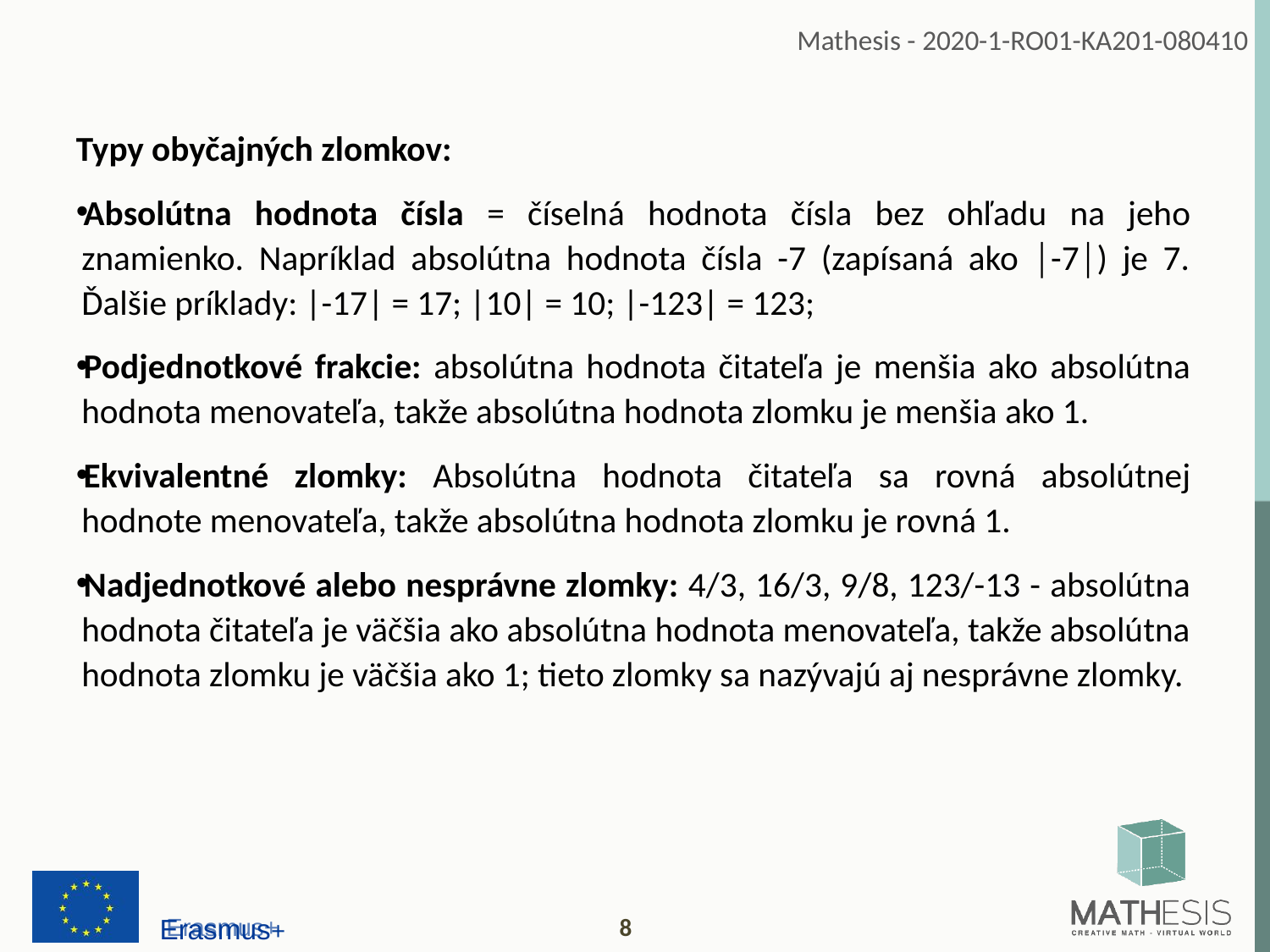

Typy obyčajných zlomkov:
Absolútna hodnota čísla = číselná hodnota čísla bez ohľadu na jeho znamienko. Napríklad absolútna hodnota čísla -7 (zapísaná ako │-7│) je 7. Ďalšie príklady: |-17| = 17; |10| = 10; |-123| = 123;
Podjednotkové frakcie: absolútna hodnota čitateľa je menšia ako absolútna hodnota menovateľa, takže absolútna hodnota zlomku je menšia ako 1.
Ekvivalentné zlomky: Absolútna hodnota čitateľa sa rovná absolútnej hodnote menovateľa, takže absolútna hodnota zlomku je rovná 1.
Nadjednotkové alebo nesprávne zlomky: 4/3, 16/3, 9/8, 123/-13 - absolútna hodnota čitateľa je väčšia ako absolútna hodnota menovateľa, takže absolútna hodnota zlomku je väčšia ako 1; tieto zlomky sa nazývajú aj nesprávne zlomky.